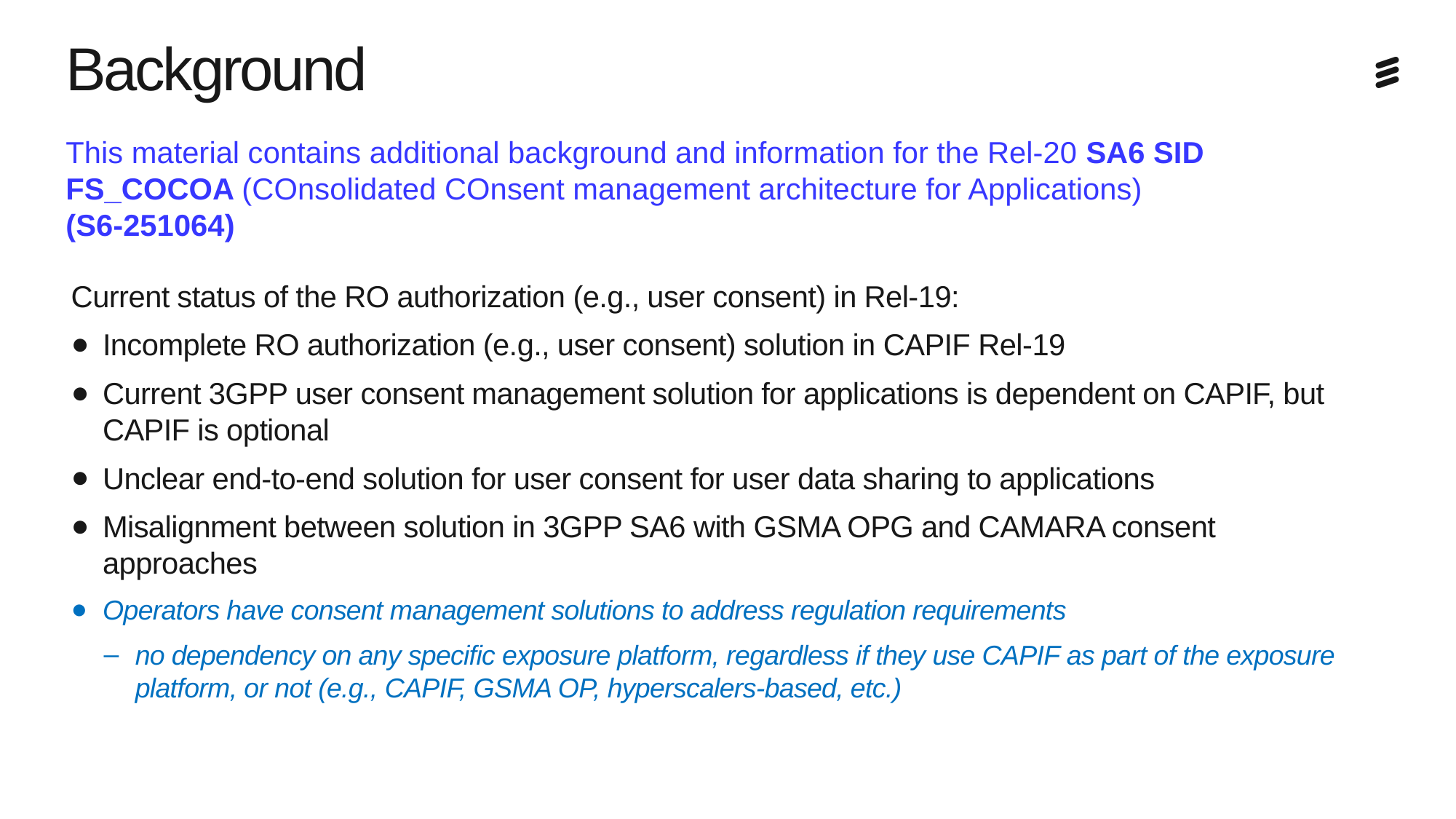

# Background
This material contains additional background and information for the Rel-20 SA6 SID FS_COCOA (COnsolidated COnsent management architecture for Applications)
(S6-251064)
Current status of the RO authorization (e.g., user consent) in Rel-19:
Incomplete RO authorization (e.g., user consent) solution in CAPIF Rel-19
Current 3GPP user consent management solution for applications is dependent on CAPIF, but CAPIF is optional
Unclear end-to-end solution for user consent for user data sharing to applications
Misalignment between solution in 3GPP SA6 with GSMA OPG and CAMARA consent approaches
Operators have consent management solutions to address regulation requirements
no dependency on any specific exposure platform, regardless if they use CAPIF as part of the exposure platform, or not (e.g., CAPIF, GSMA OP, hyperscalers-based, etc.)